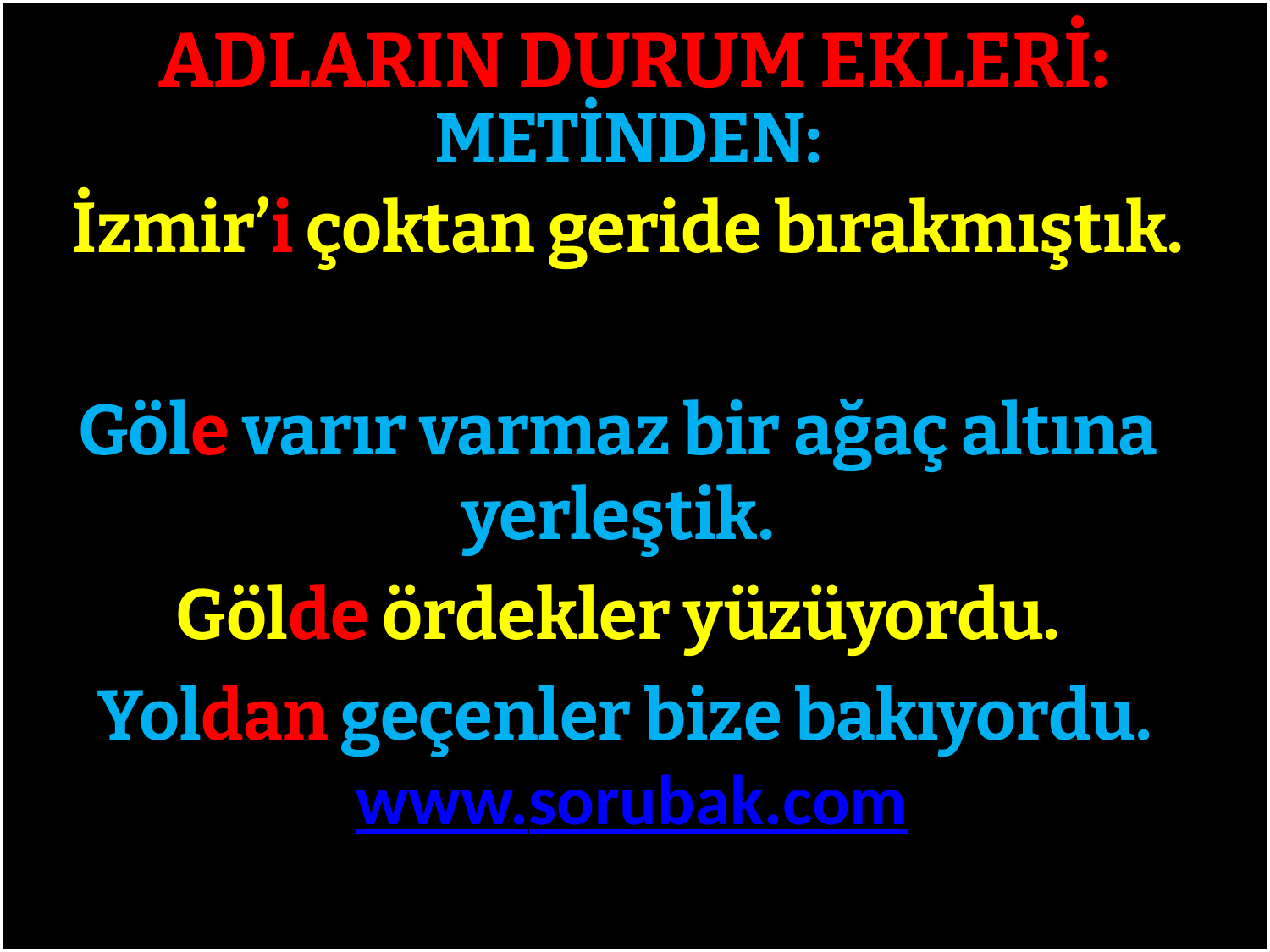

ADLARIN DURUM EKLERİ:
METİNDEN:
İzmir’i çoktan geride bırakmıştık.
#
Göle varır varmaz bir ağaç altına yerleştik.
Gölde ördekler yüzüyordu.
Yoldan geçenler bize bakıyordu. www.sorubak.com